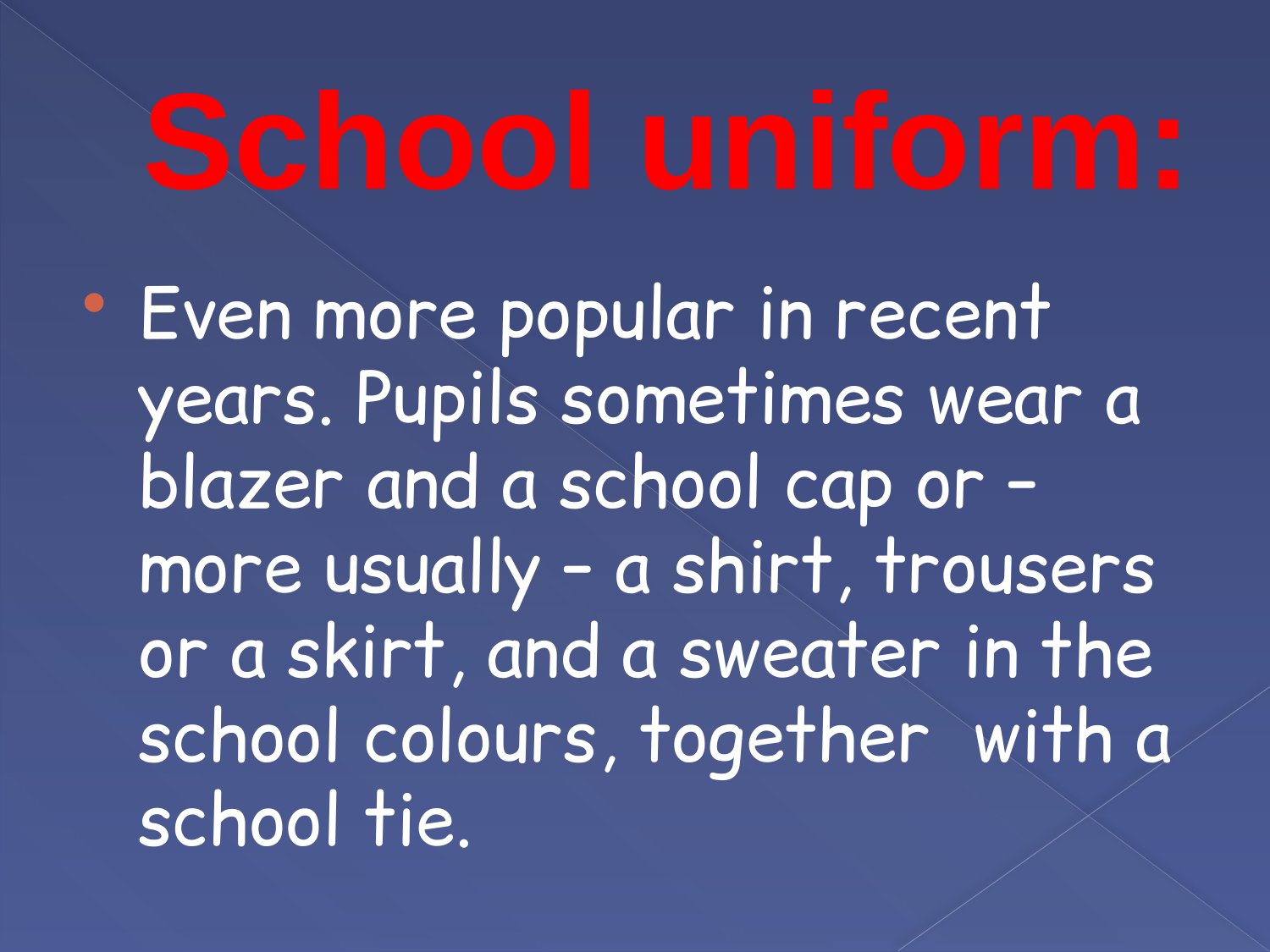

# School uniform:
Even more popular in recent years. Pupils sometimes wear a blazer and a school cap or – more usually – a shirt, trousers or a skirt, and a sweater in the school colours, together  with a school tie.